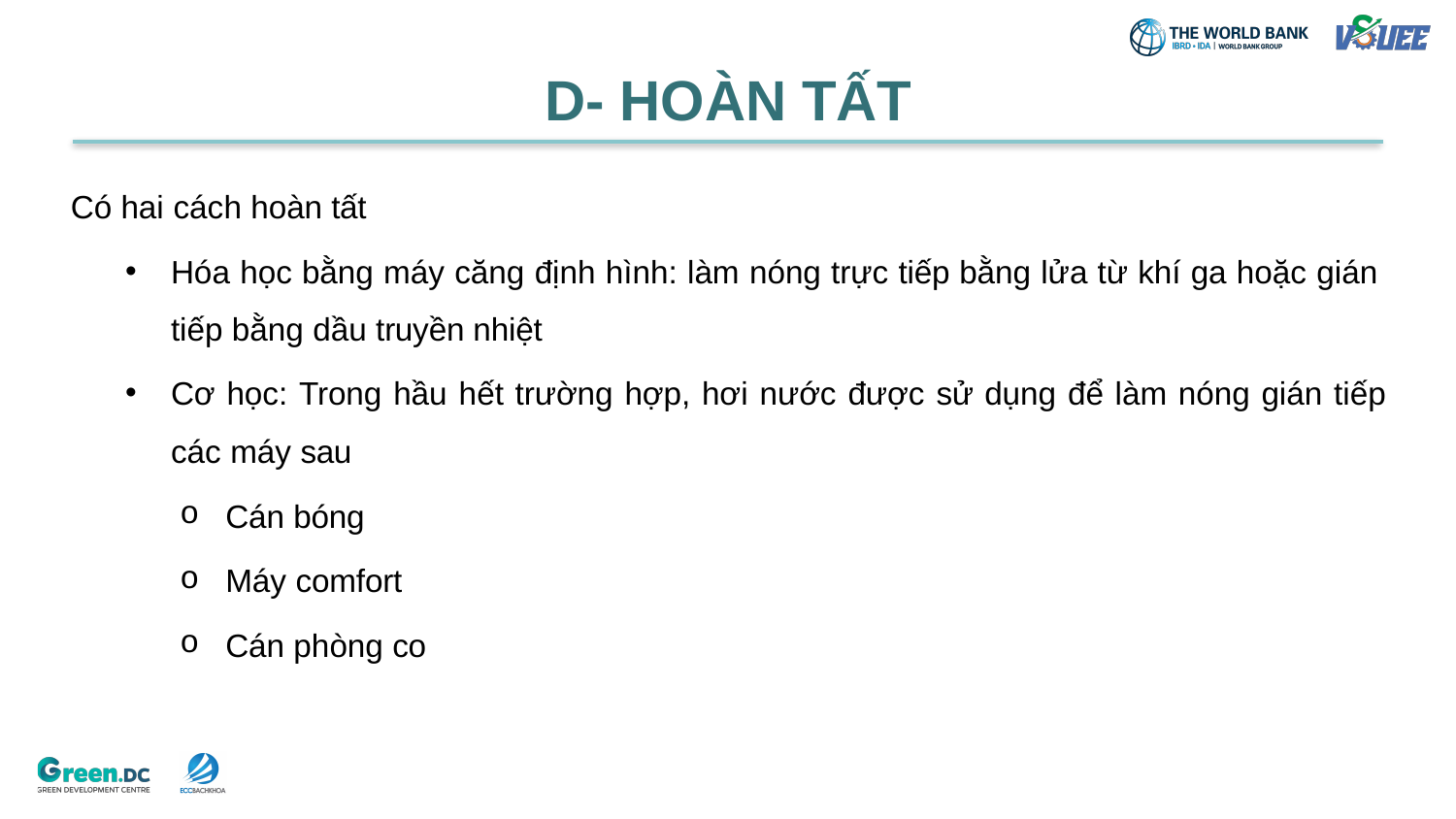

# D- HOÀN TẤT
Có hai cách hoàn tất
Hóa học bằng máy căng định hình: làm nóng trực tiếp bằng lửa từ khí ga hoặc gián tiếp bằng dầu truyền nhiệt
Cơ học: Trong hầu hết trường hợp, hơi nước được sử dụng để làm nóng gián tiếp các máy sau
Cán bóng
Máy comfort
Cán phòng co